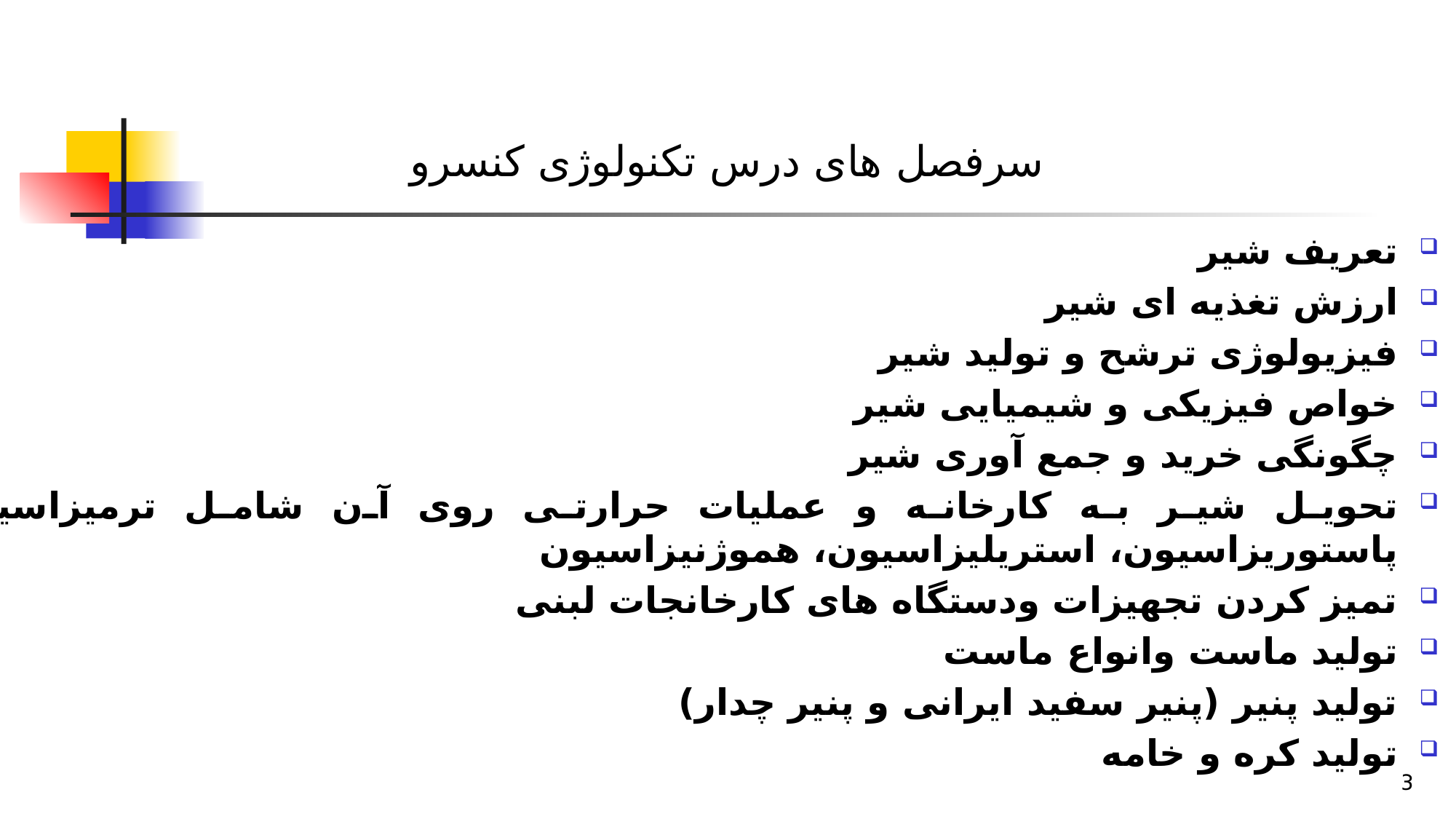

# سرفصل های درس تکنولوژی کنسرو
تعریف شیر
ارزش تغذیه ای شیر
فیزیولوژی ترشح و تولید شیر
خواص فیزیکی و شیمیایی شیر
چگونگی خرید و جمع آوری شیر
تحویل شیر به کارخانه و عملیات حرارتی روی آن شامل ترمیزاسیون، پاستوریزاسیون، استریلیزاسیون، هموژنیزاسیون
تمیز کردن تجهیزات ودستگاه های کارخانجات لبنی
تولید ماست وانواع ماست
تولید پنیر (پنیر سفید ایرانی و پنیر چدار)
تولید کره و خامه
3